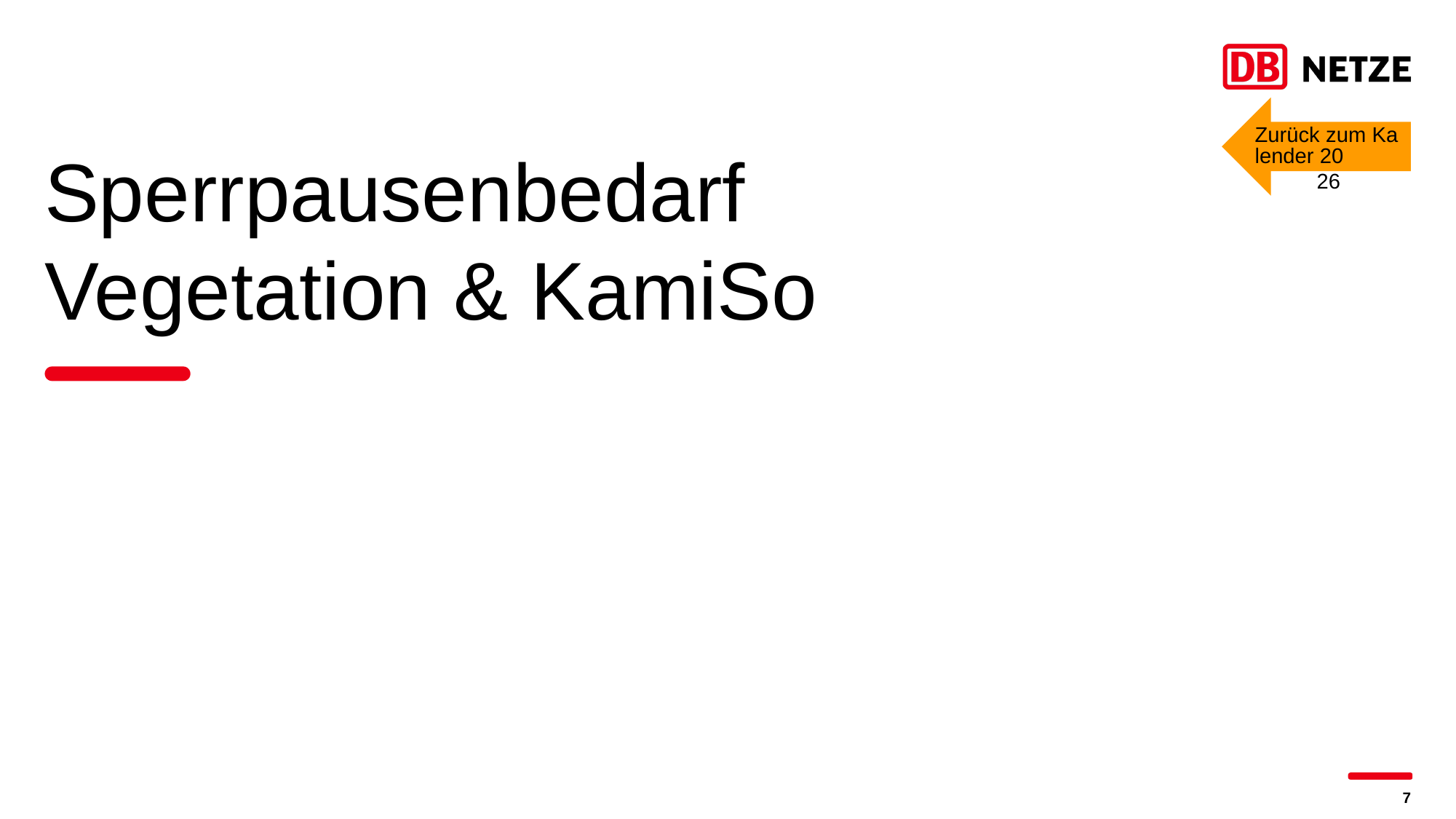

Zurück zum Kalender 2026
# Sperrpausenbedarf Vegetation & KamiSo
7